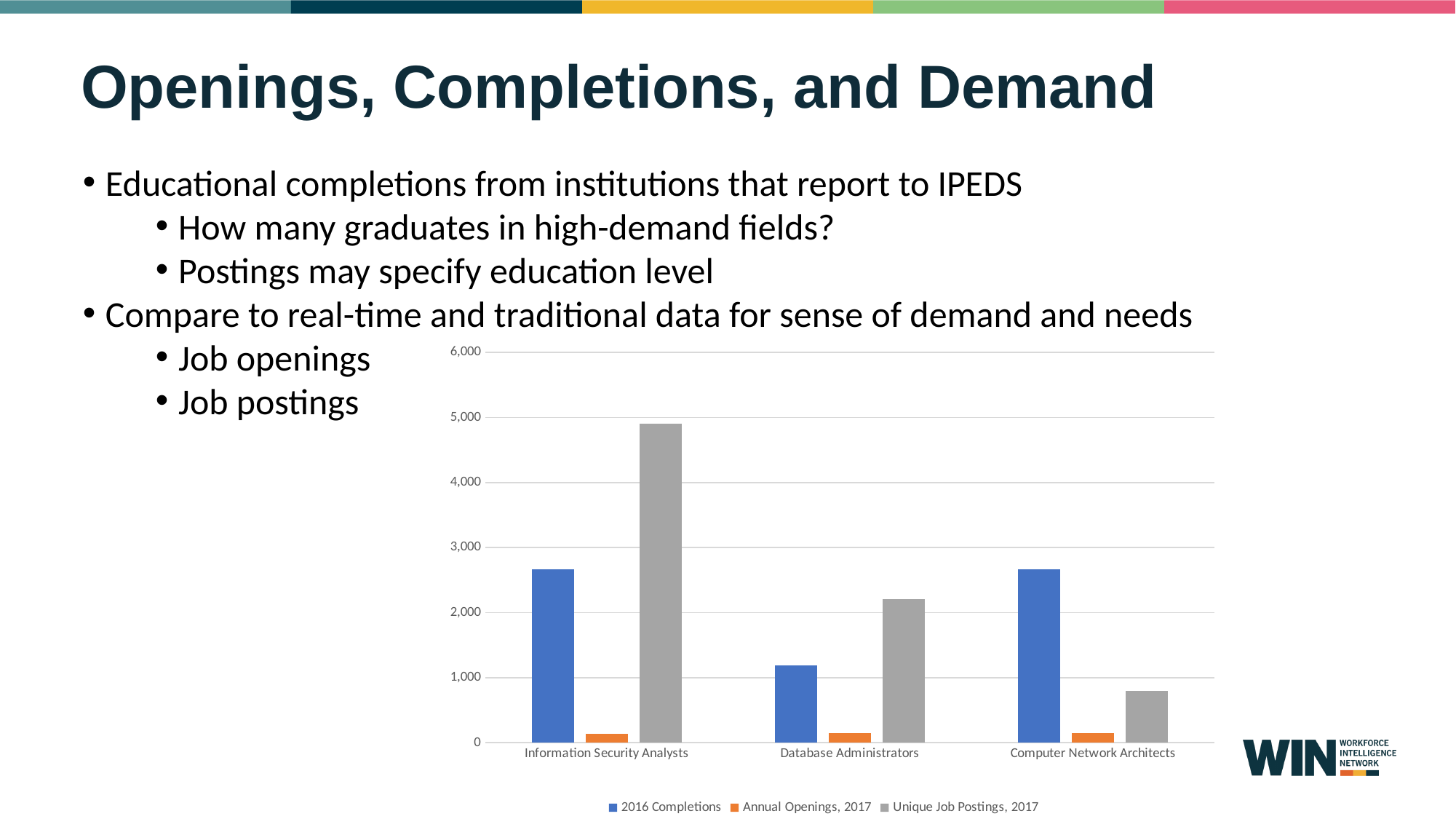

Openings, Completions, and Demand
Educational completions from institutions that report to IPEDS
How many graduates in high-demand fields?
Postings may specify education level
Compare to real-time and traditional data for sense of demand and needs
Job openings
Job postings

### Chart

| Category | 2016 Completions | Annual Openings, 2017 | Unique Job Postings, 2017 |
|---|---|---|---|
| Information Security Analysts | 2664.0 | 135.6 | 4901.0 |
| Database Administrators | 1193.0 | 145.7 | 2203.0 |
| Computer Network Architects | 2664.0 | 152.0 | 791.0 |